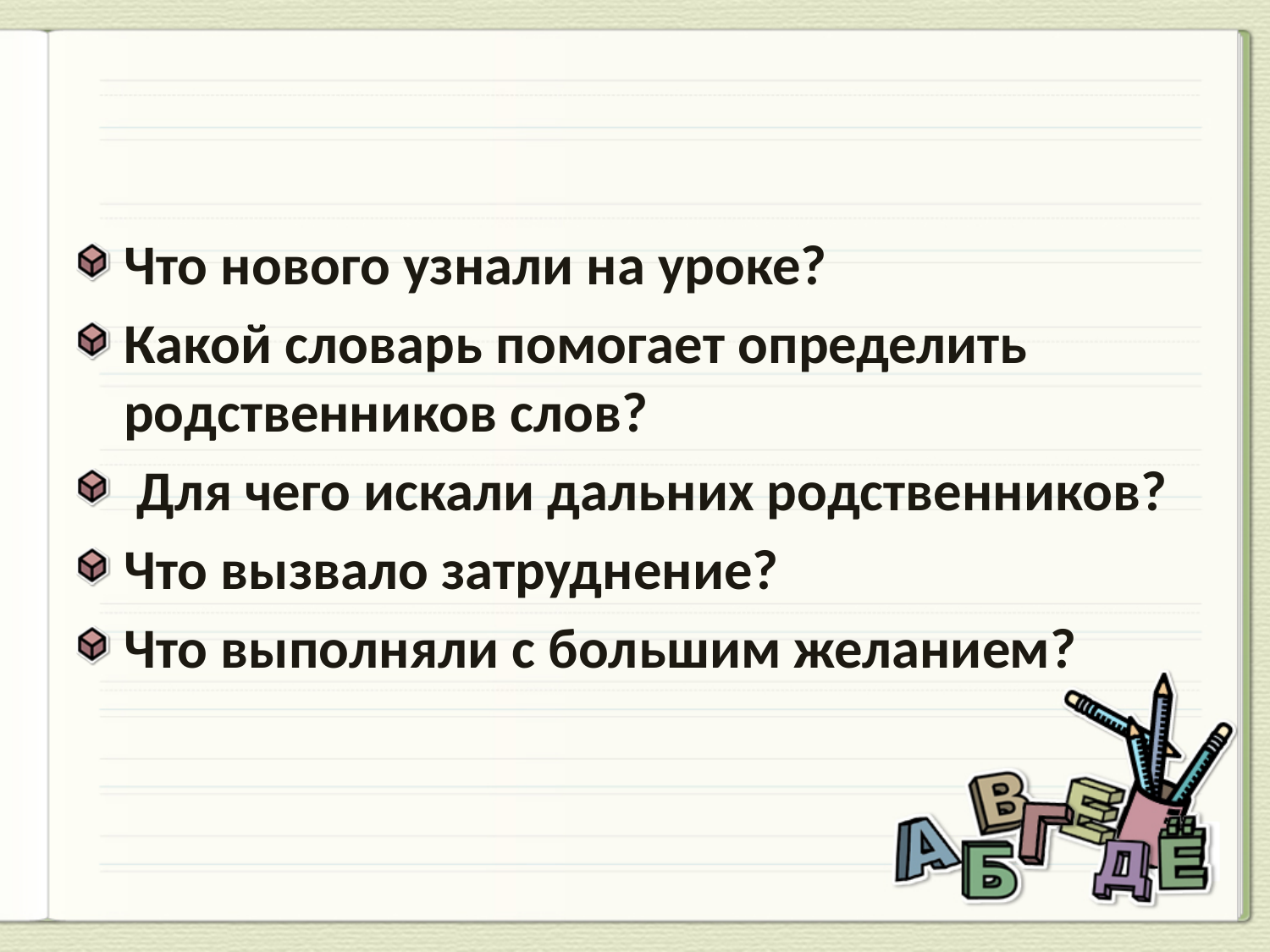

#
Что нового узнали на уроке?
Какой словарь помогает определить родственников слов?
 Для чего искали дальних родственников?
Что вызвало затруднение?
Что выполняли с большим желанием?